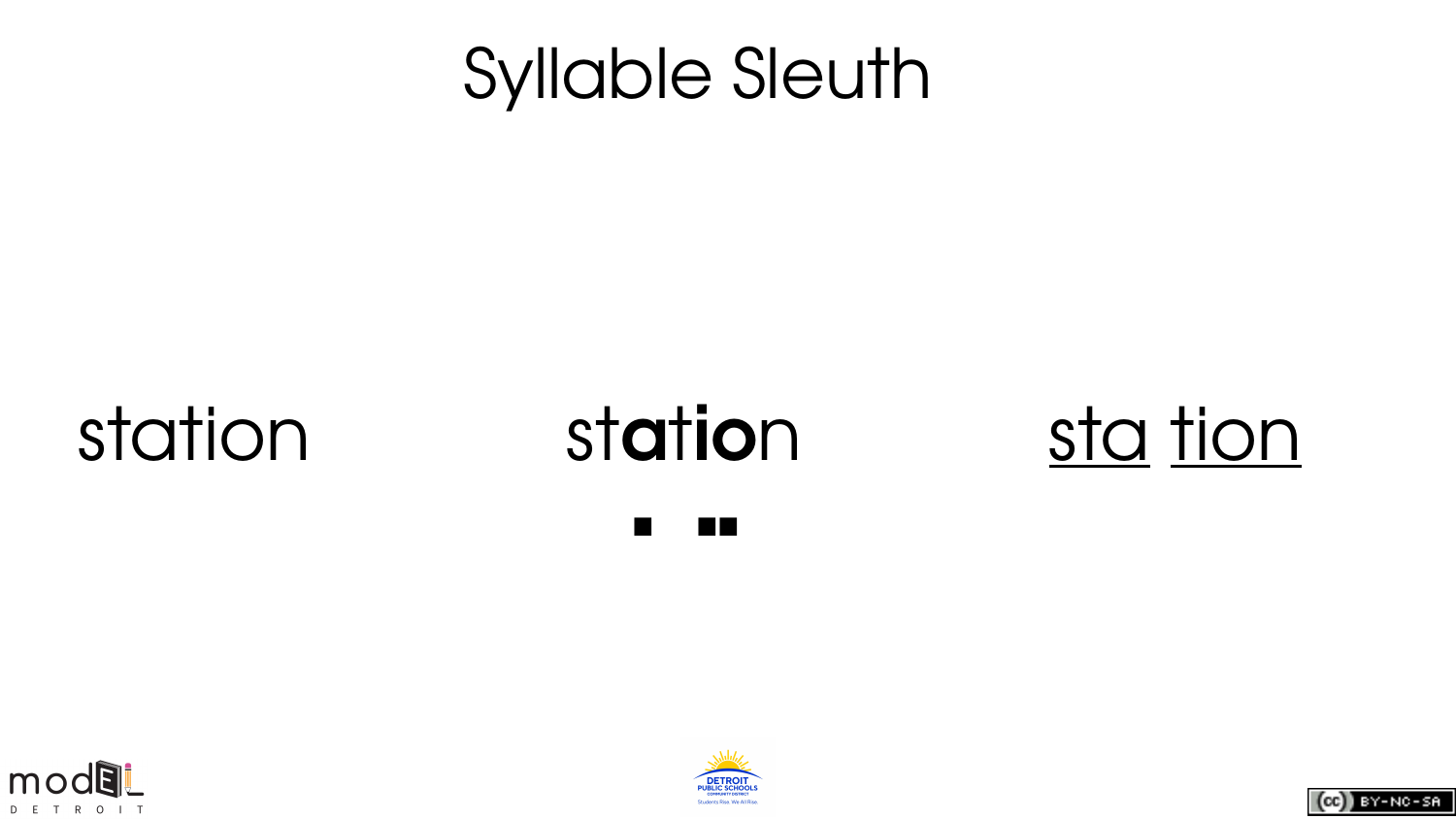

# Syllable Sleuth

station

station

sta tion

.
.
.